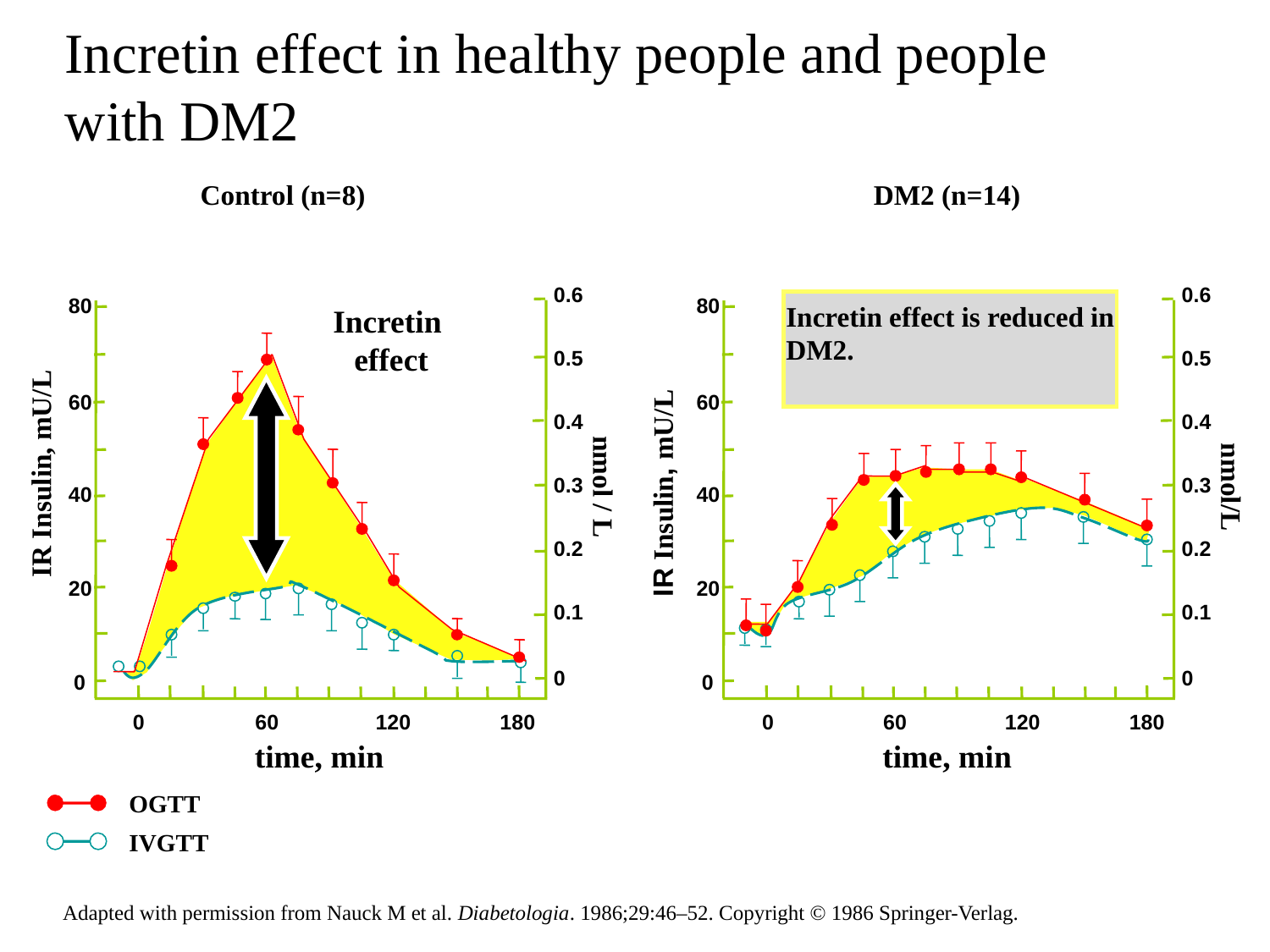

# Incretin effect in healthy people and people with DM2

Control (n=8)

DM2 (n=14)

0.6
0.5
0.4
0.3
0.2
0.1
0
0.6
0.5
0.4
0.3
0.2
0.1
0
Incretin effect is reduced in DM2.

80
60
40
20
0
80
60
40
20
0

Incretin
effect

IR Insulin, mU/L
nmol / L
nmol/L

IR Insulin, mU/L

     0
60
120
180
0
60
120
180
time, min
time, min
OGTT

IVGTT

Adapted with permission from Nauck M et al. Diabetologia. 1986;29:46–52. Copyright © 1986 Springer-Verlag.